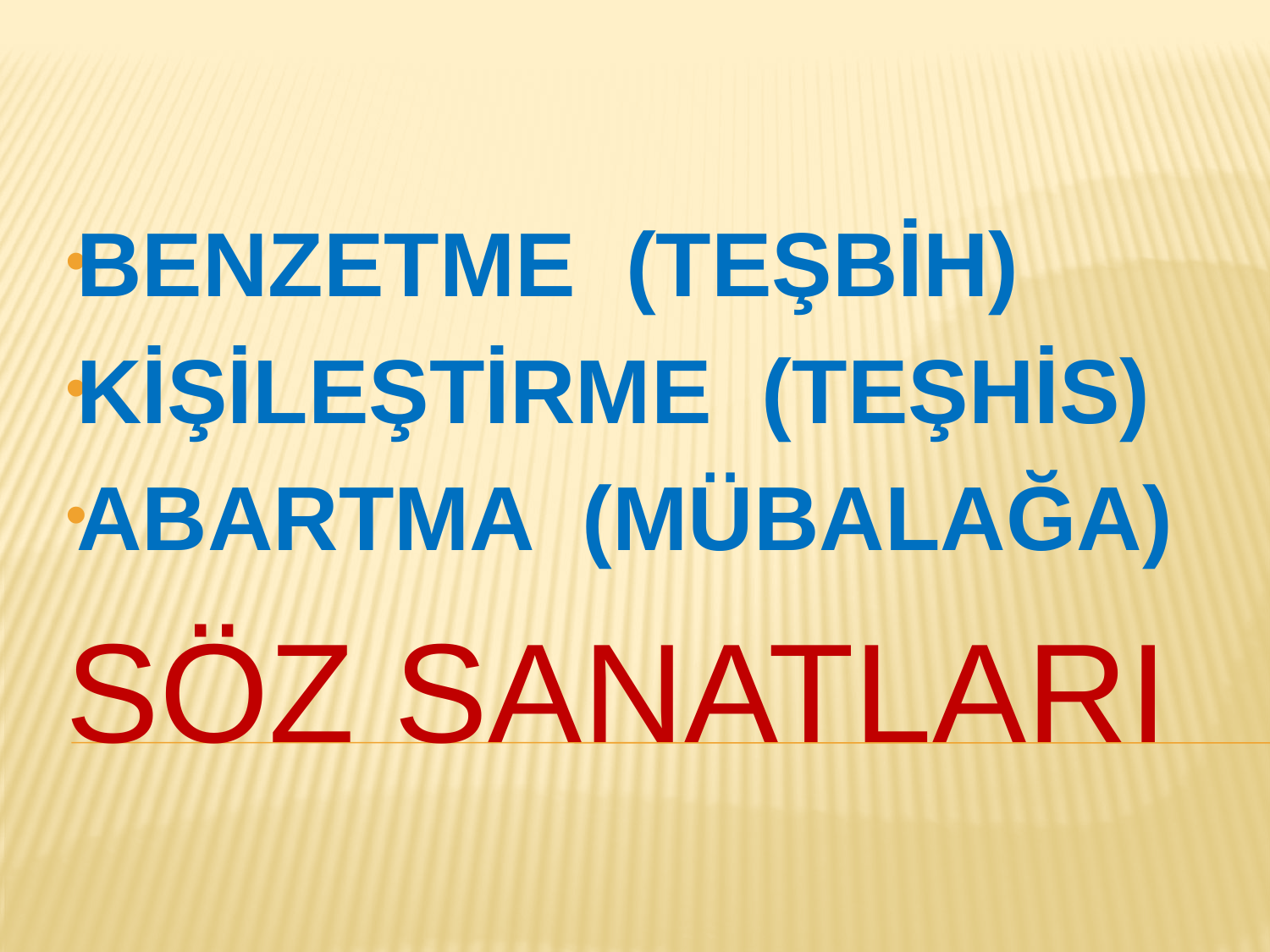

BENZETME  (TEŞBİH)
KİŞİLEŞTİRME  (TEŞHİS)
ABARTMA  (MÜBALAĞA)
# Söz sanatları